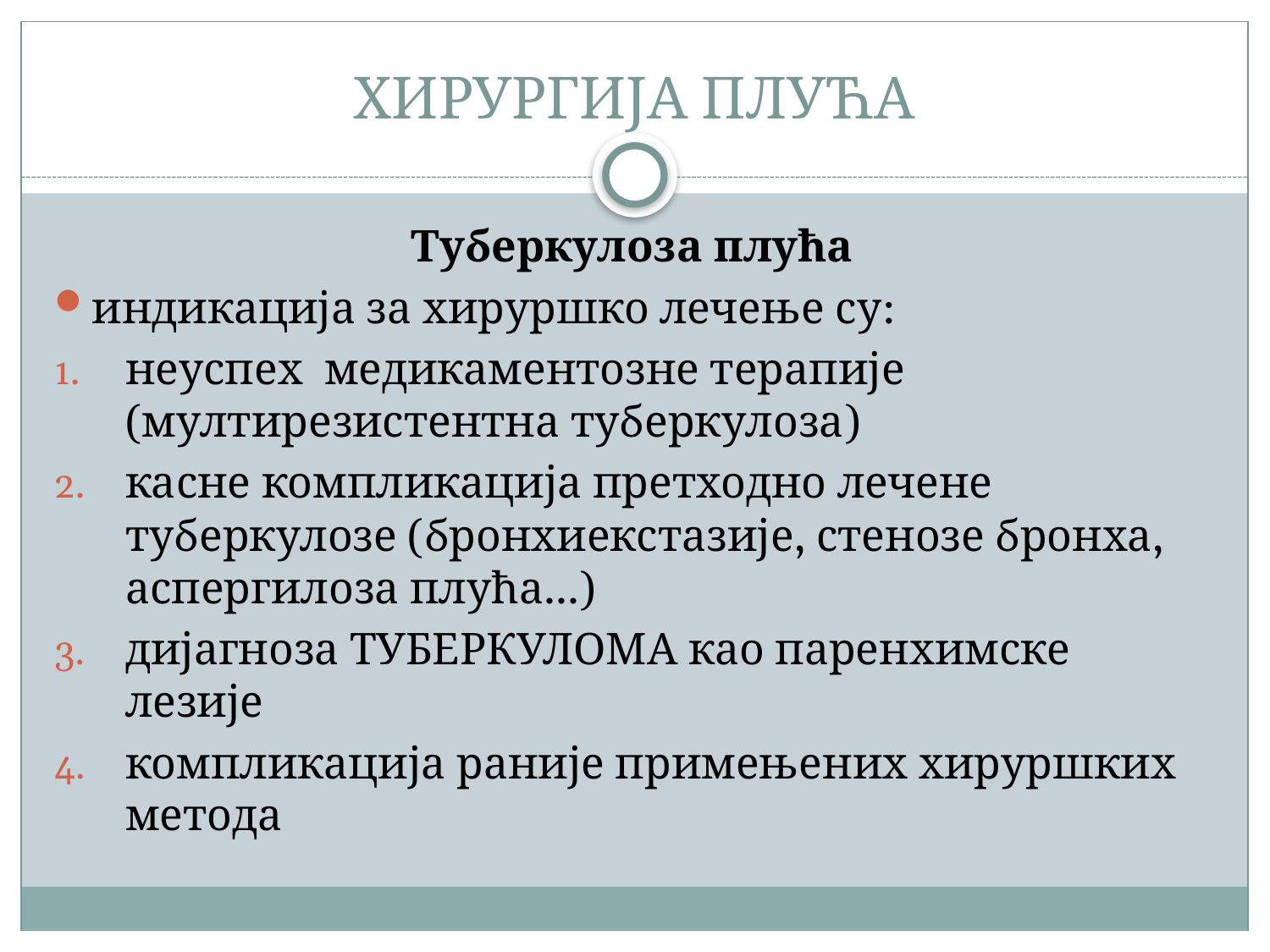

# ХИРУРГИЈА ПЛУЋА
Туберкулоза плућа
индикација за хируршко лечење су:
неуспех  медикаментозне терапије (мултирезистентна туберкулоза)
касне компликација претходно лечене туберкулозе (бронхиекстазије, стенозе бронха, аспергилоза плућа...)
дијагноза ТУБЕРКУЛОМА као паренхимске лезије
компликација раније примењених хируршких метода